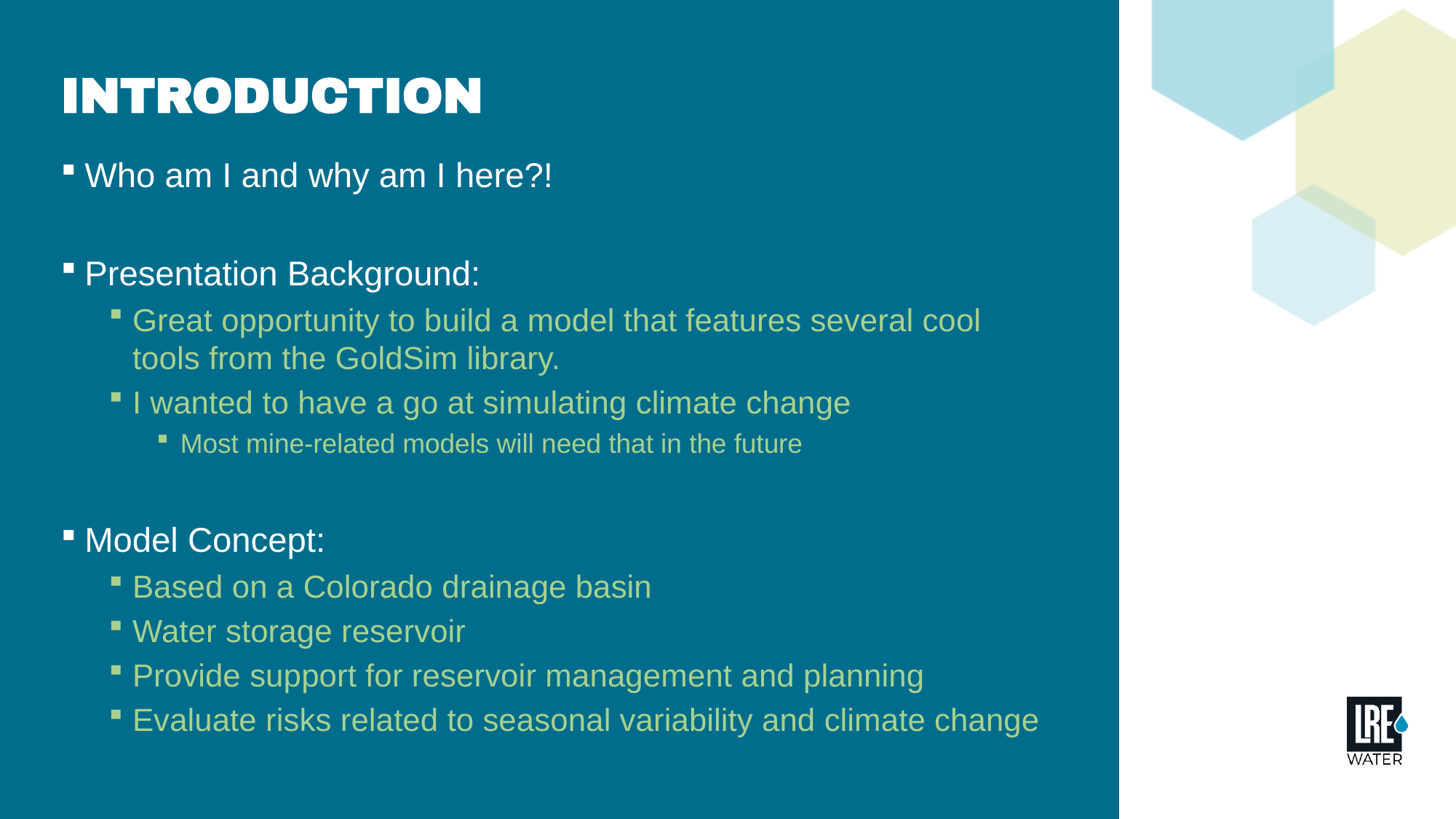

# Introduction
Who am I and why am I here?!

Presentation Background:
Great opportunity to build a model that features several cool tools from the GoldSim library.
I wanted to have a go at simulating climate change
Most mine-related models will need that in the future

Model Concept:
Based on a Colorado drainage basin
Water storage reservoir
Provide support for reservoir management and planning
Evaluate risks related to seasonal variability and climate change